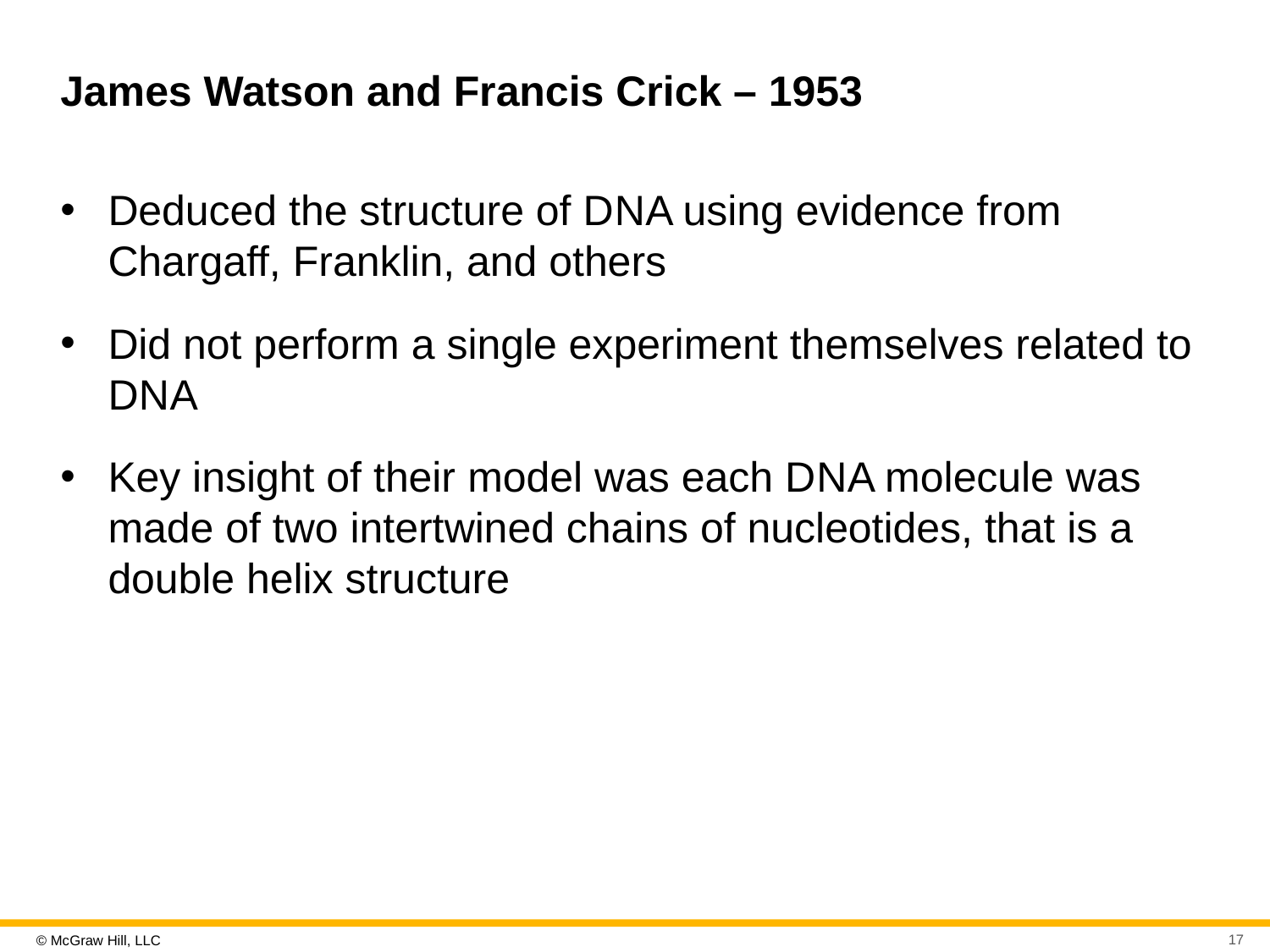

# James Watson and Francis Crick – 1953
Deduced the structure of D N A using evidence from Chargaff, Franklin, and others
Did not perform a single experiment themselves related to D N A
Key insight of their model was each D N A molecule was made of two intertwined chains of nucleotides, that is a double helix structure
17